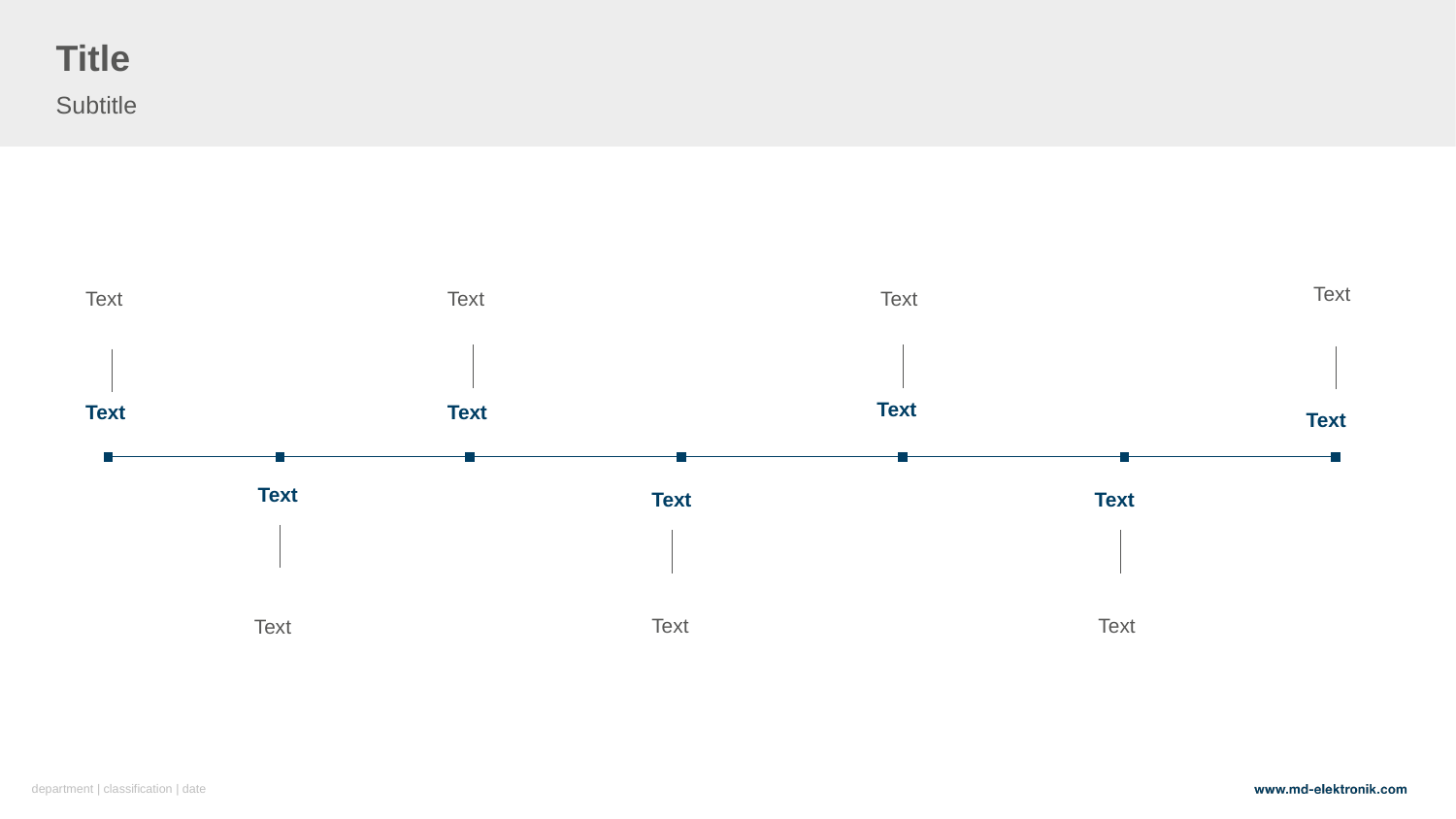

Title
Subtitle
Text
Text
Text
Text
Text
Text
Text
Text

Text
Text
Text
Text
Text
Text